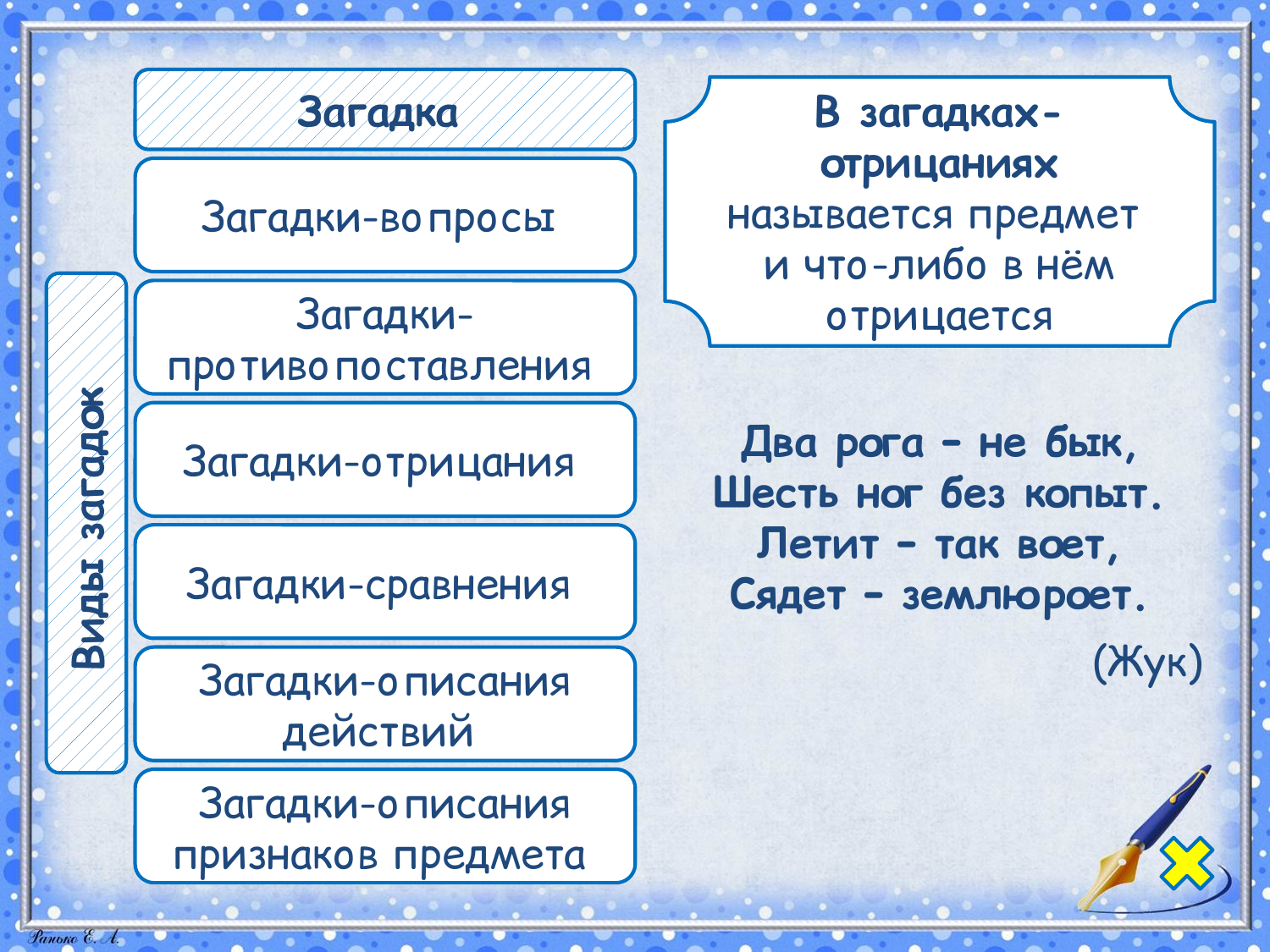

Загадка
В загадках-отрицаниях называется предмет
и что-либо в нём отрицается
Загадки-вопросы
Загадки-противопоставления
Загадки-отрицания
Два рога – не бык,
Шесть ног без копыт.
Летит – так воет,
Сядет – землю роет.

(Жук)
Виды загадок
Загадки-сравнения
Загадки-описания действий
Загадки-описания признаков предмета